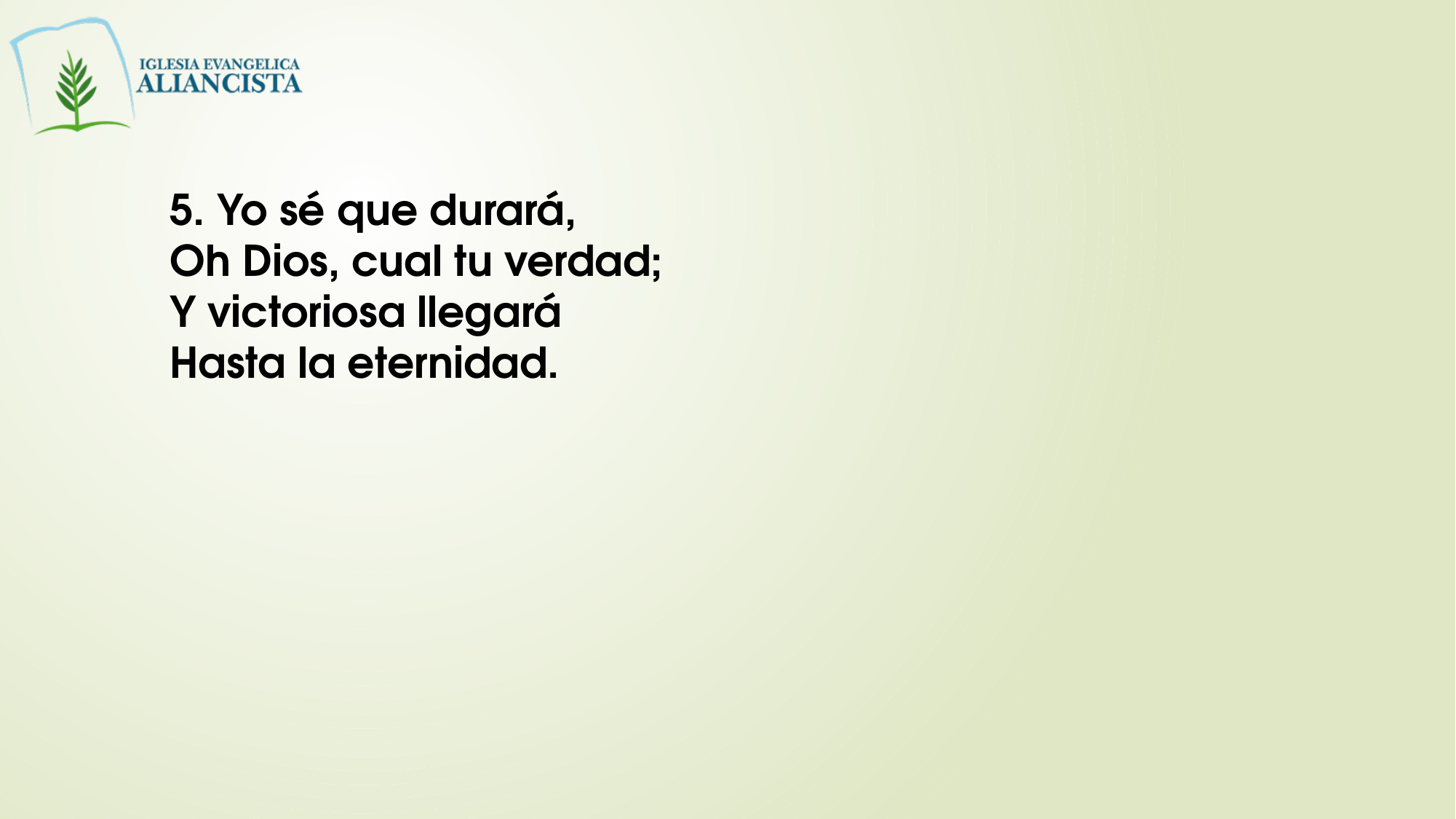

5. Yo sé que durará,
Oh Dios, cual tu verdad;
Y victoriosa llegará
Hasta la eternidad.